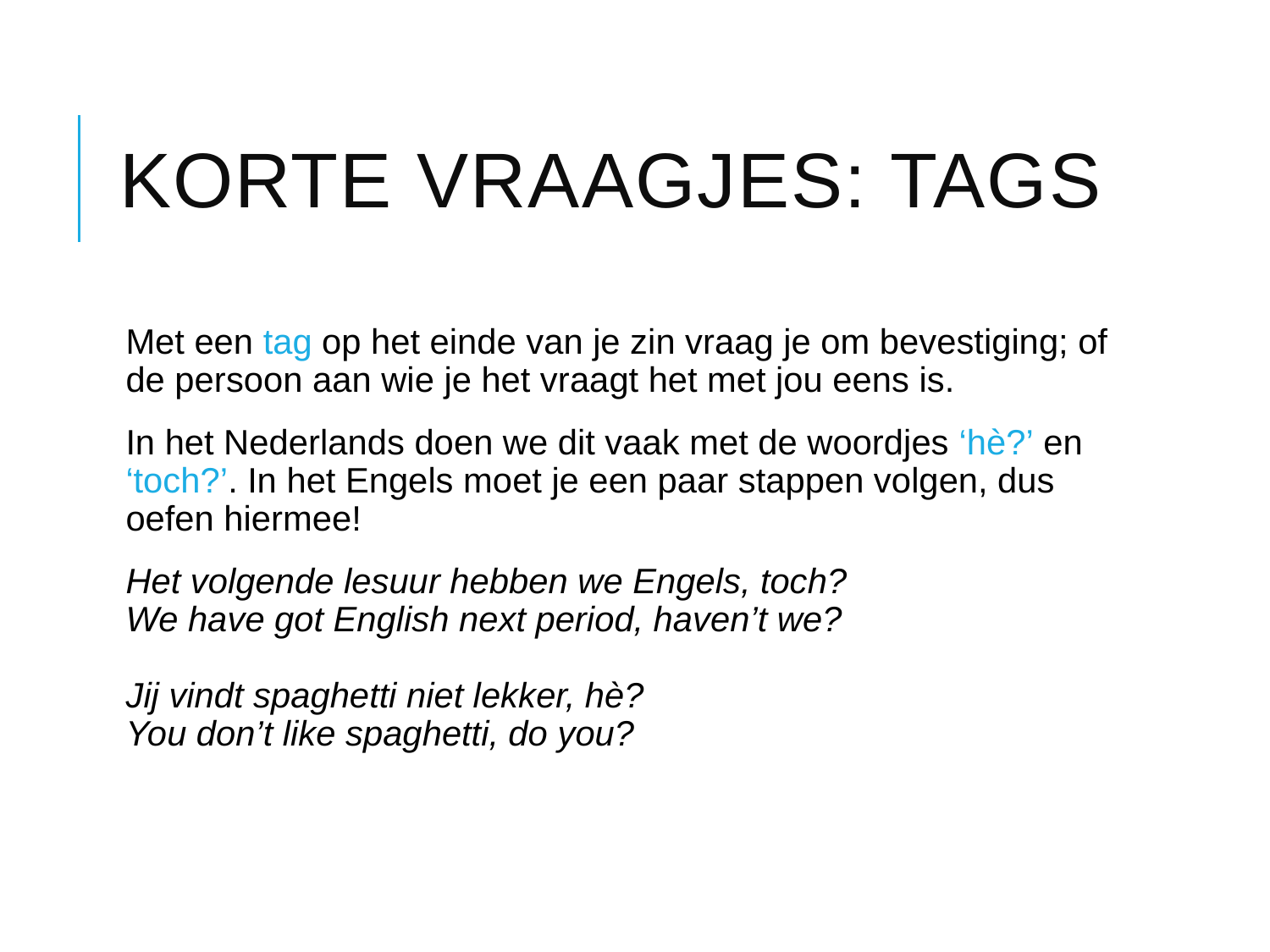

# Korte vraagjes: TAGS
Met een tag op het einde van je zin vraag je om bevestiging; of de persoon aan wie je het vraagt het met jou eens is.
In het Nederlands doen we dit vaak met de woordjes ‘hè?’ en ‘toch?’. In het Engels moet je een paar stappen volgen, dus oefen hiermee!
Het volgende lesuur hebben we Engels, toch?
We have got English next period, haven’t we?
Jij vindt spaghetti niet lekker, hè?
You don’t like spaghetti, do you?